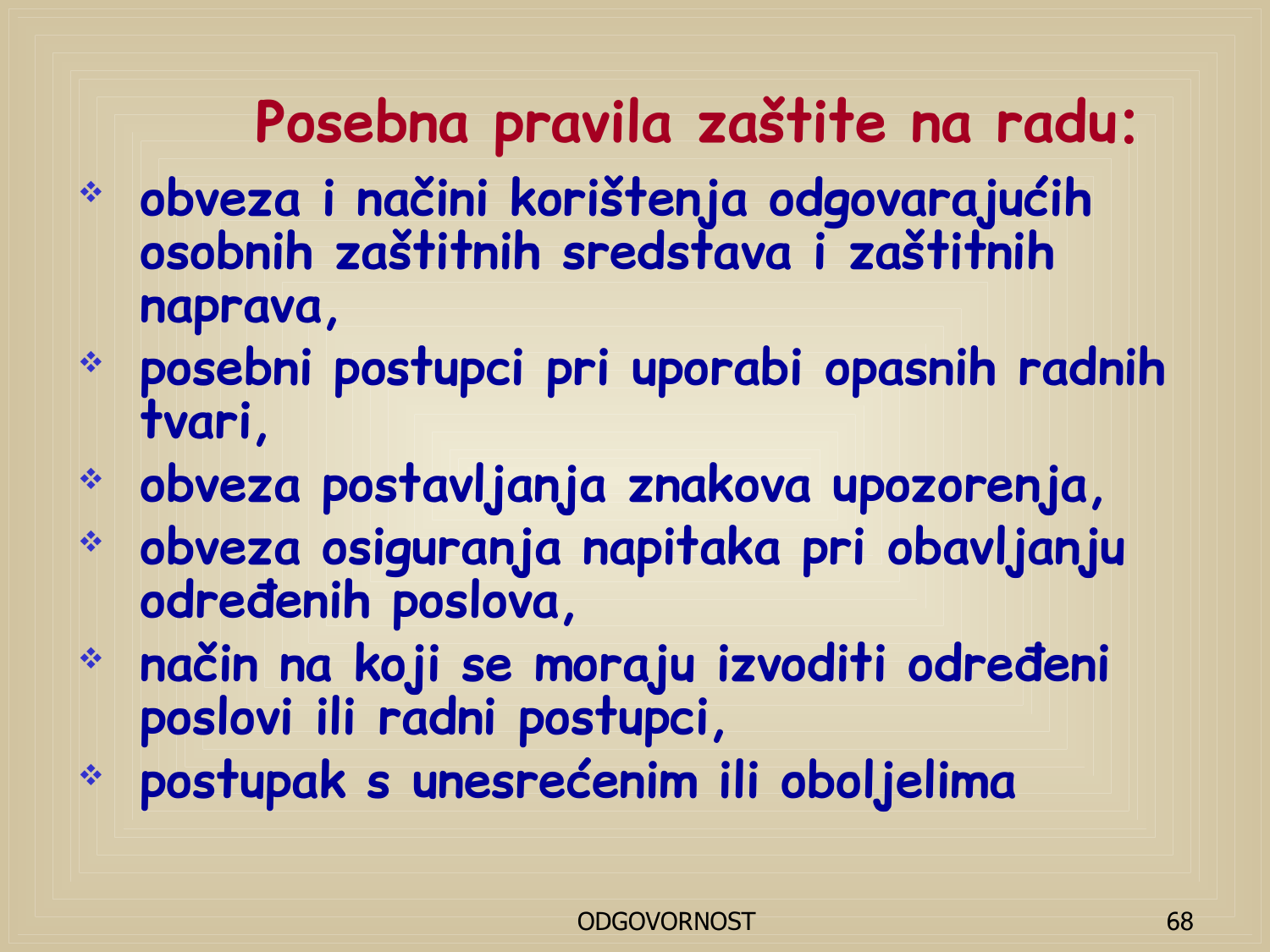

# Posebna pravila zaštite na radu:
obveza i načini korištenja odgovarajućih osobnih zaštitnih sredstava i zaštitnih naprava,
posebni postupci pri uporabi opasnih radnih tvari,
obveza postavljanja znakova upozorenja,
obveza osiguranja napitaka pri obavljanju određenih poslova,
način na koji se moraju izvoditi određeni poslovi ili radni postupci,
postupak s unesrećenim ili oboljelima
ODGOVORNOST
68